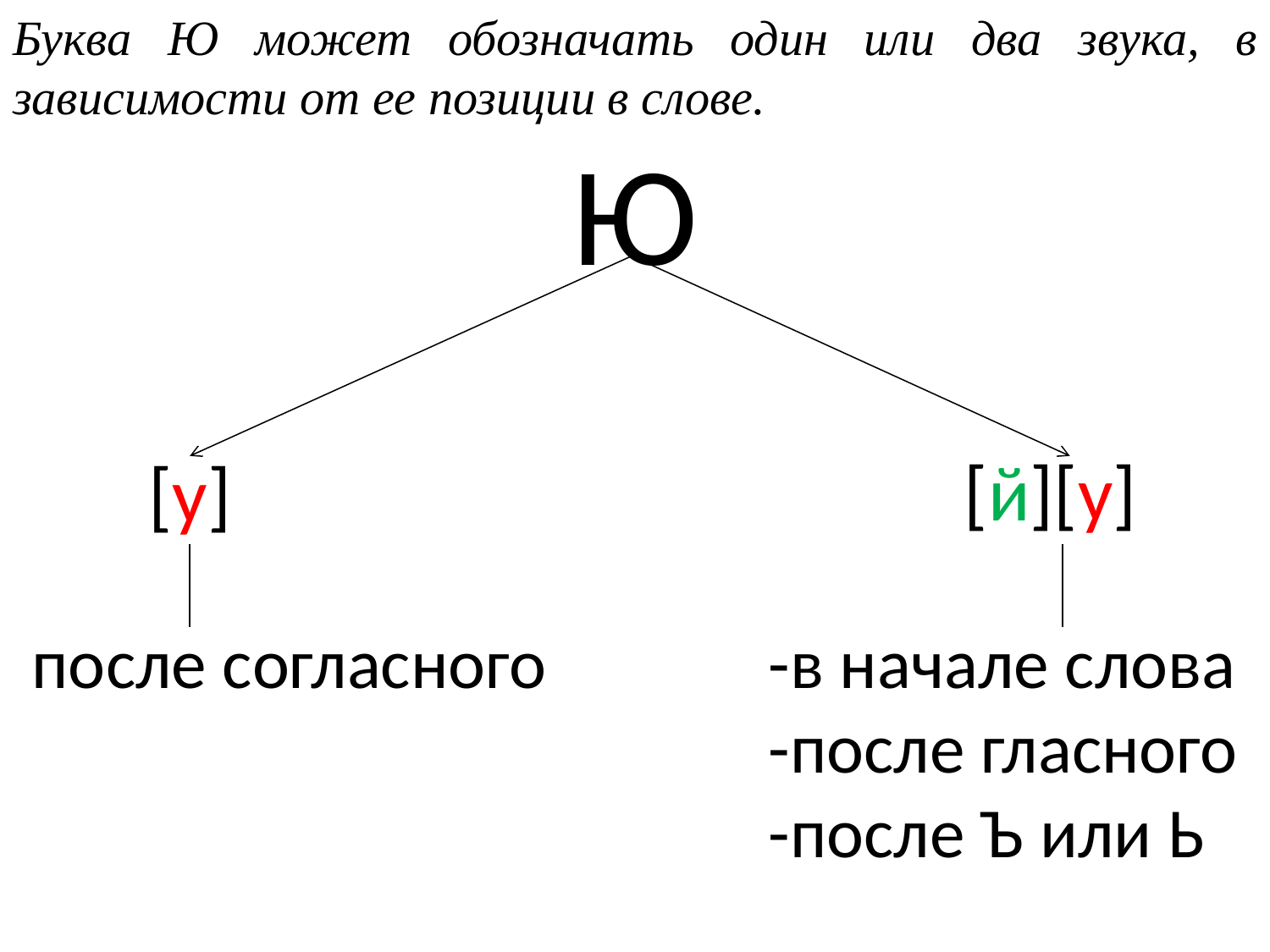

Буква Ю может обозначать один или два звука, в зависимости от ее позиции в слове.
Ю
[й][у]
[у]
после согласного
-в начале слова
-после гласного
-после Ъ или Ь